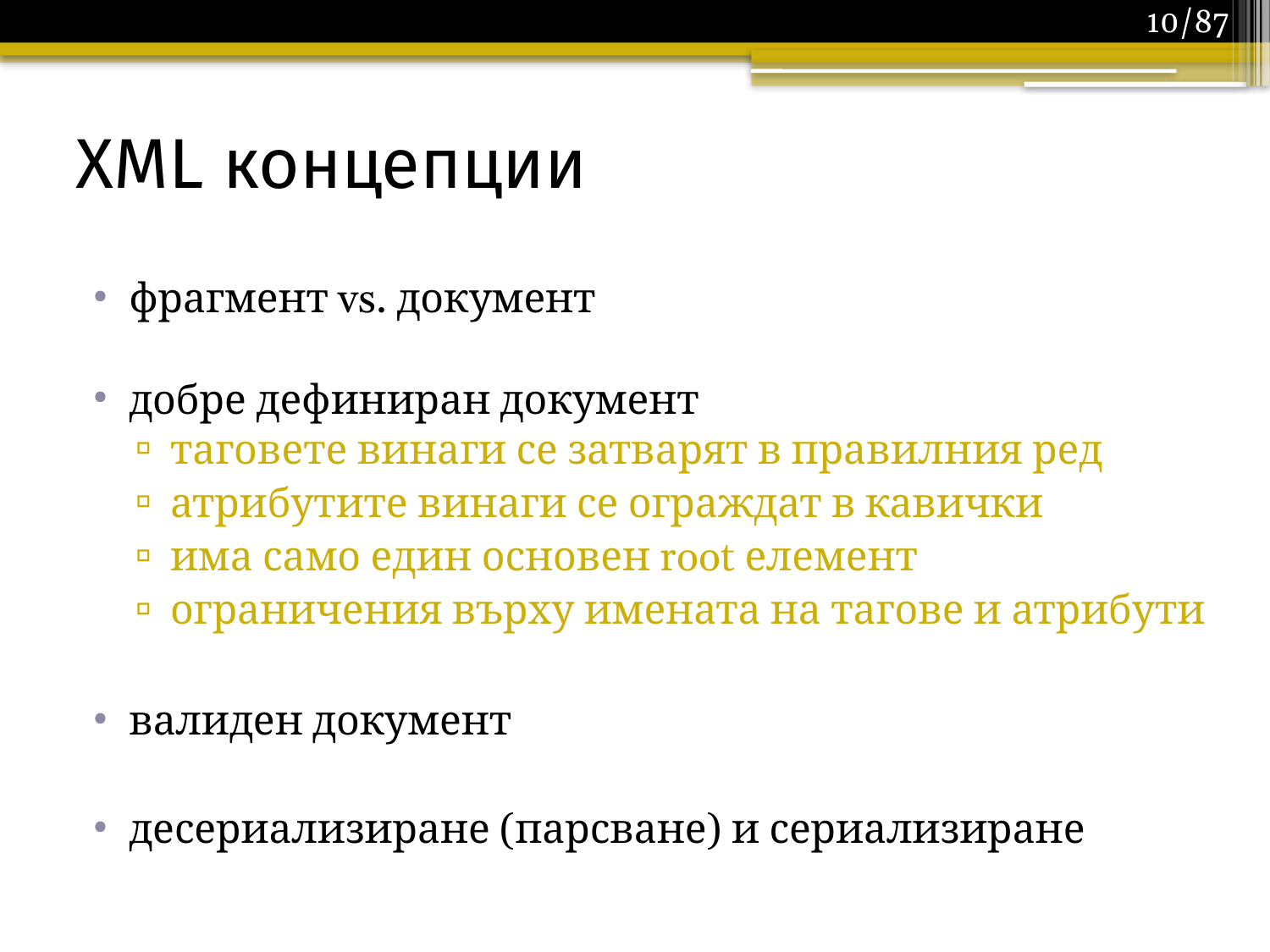

10/87
# XML концепции
фрагмент vs. документ

добре дефиниран документ
таговете винаги се затварят в правилния ред
атрибутите винаги се ограждат в кавички
има само един основен root елемент
ограничения върху имената на тагове и атрибути

валиден документ

десериализиране (парсване) и сериализиране